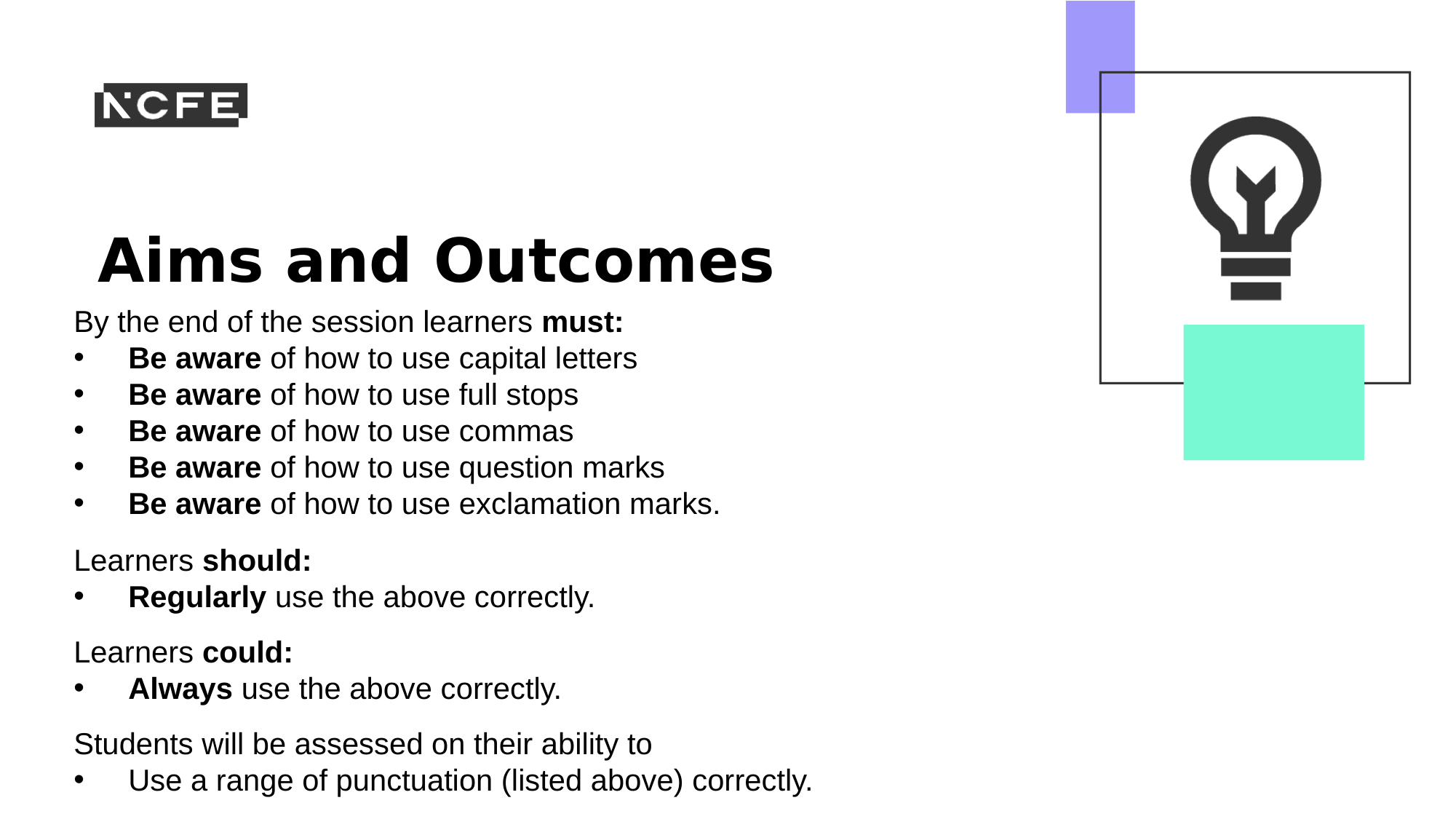

By the end of the session learners must:
Be aware of how to use capital letters
Be aware of how to use full stops
Be aware of how to use commas
Be aware of how to use question marks
Be aware of how to use exclamation marks.

Learners should:
Regularly use the above correctly.

Learners could:
Always use the above correctly.

Students will be assessed on their ability to
Use a range of punctuation (listed above) correctly.